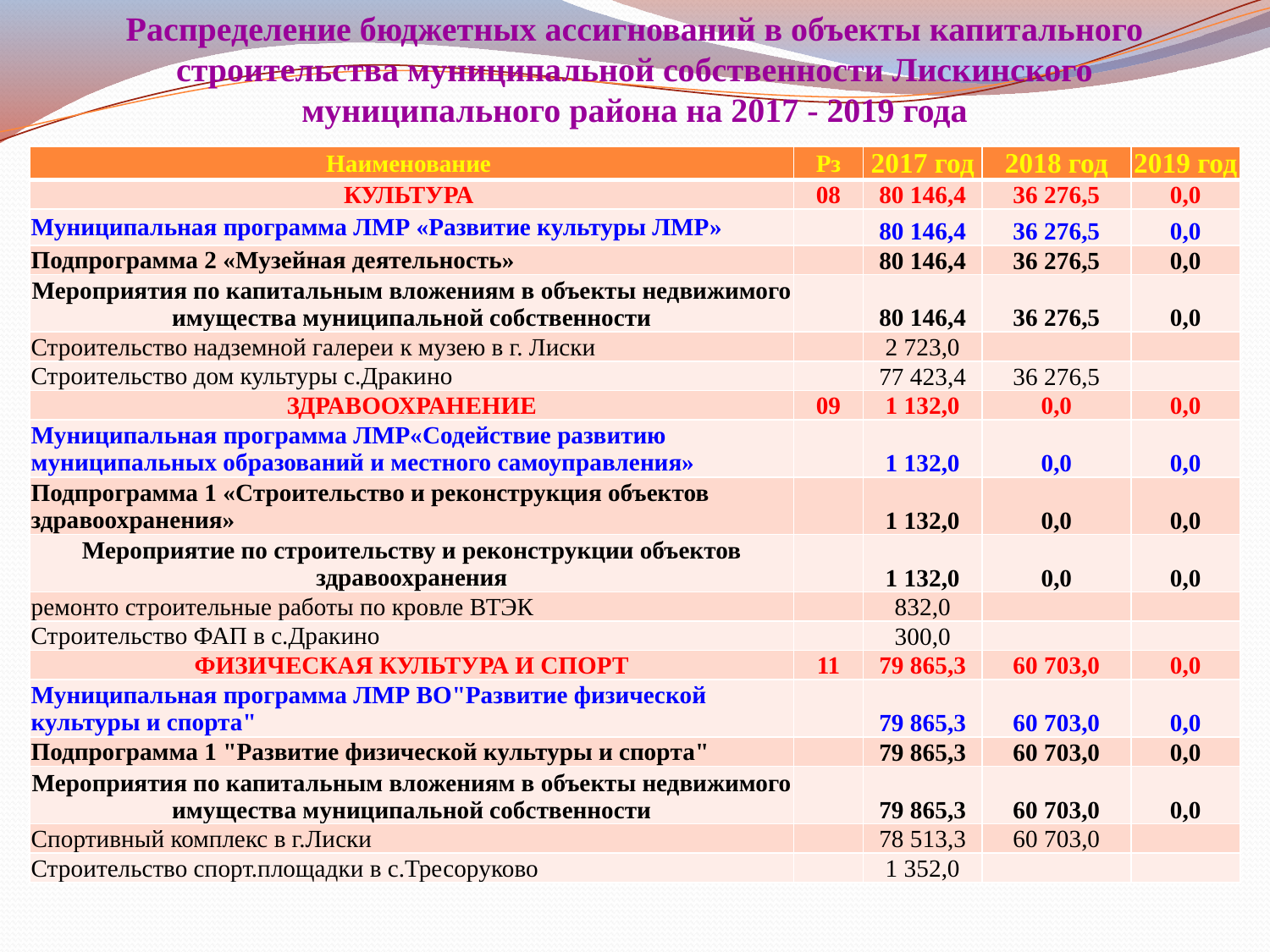

# Распределение бюджетных ассигнований в объекты капитального строительства муниципальной собственности Лискинского муниципального района на 2017 - 2019 года
| Наименование | Рз | 2017 год | 2018 год | 2019 год |
| --- | --- | --- | --- | --- |
| КУЛЬТУРА | 08 | 80 146,4 | 36 276,5 | 0,0 |
| Муниципальная программа ЛМР «Развитие культуры ЛМР» |  | 80 146,4 | 36 276,5 | 0,0 |
| Подпрограмма 2 «Музейная деятельность» |  | 80 146,4 | 36 276,5 | 0,0 |
| Мероприятия по капитальным вложениям в объекты недвижимого имущества муниципальной собственности |  | 80 146,4 | 36 276,5 | 0,0 |
| Строительство надземной галереи к музею в г. Лиски |  | 2 723,0 |  |  |
| Строительство дом культуры с.Дракино |  | 77 423,4 | 36 276,5 |  |
| ЗДРАВООХРАНЕНИЕ | 09 | 1 132,0 | 0,0 | 0,0 |
| Муниципальная программа ЛМР«Содействие развитию муниципальных образований и местного самоуправления» |  | 1 132,0 | 0,0 | 0,0 |
| Подпрограмма 1 «Строительство и реконструкция объектов здравоохранения» |  | 1 132,0 | 0,0 | 0,0 |
| Мероприятие по строительству и реконструкции объектов здравоохранения |  | 1 132,0 | 0,0 | 0,0 |
| ремонто строительные работы по кровле ВТЭК |  | 832,0 |  |  |
| Строительство ФАП в с.Дракино |  | 300,0 |  |  |
| ФИЗИЧЕСКАЯ КУЛЬТУРА И СПОРТ | 11 | 79 865,3 | 60 703,0 | 0,0 |
| Муниципальная программа ЛМР ВО"Развитие физической культуры и спорта" |  | 79 865,3 | 60 703,0 | 0,0 |
| Подпрограмма 1 "Развитие физической культуры и спорта" |  | 79 865,3 | 60 703,0 | 0,0 |
| Мероприятия по капитальным вложениям в объекты недвижимого имущества муниципальной собственности |  | 79 865,3 | 60 703,0 | 0,0 |
| Спортивный комплекс в г.Лиски |  | 78 513,3 | 60 703,0 |  |
| Строительство спорт.площадки в с.Тресоруково |  | 1 352,0 |  |  |